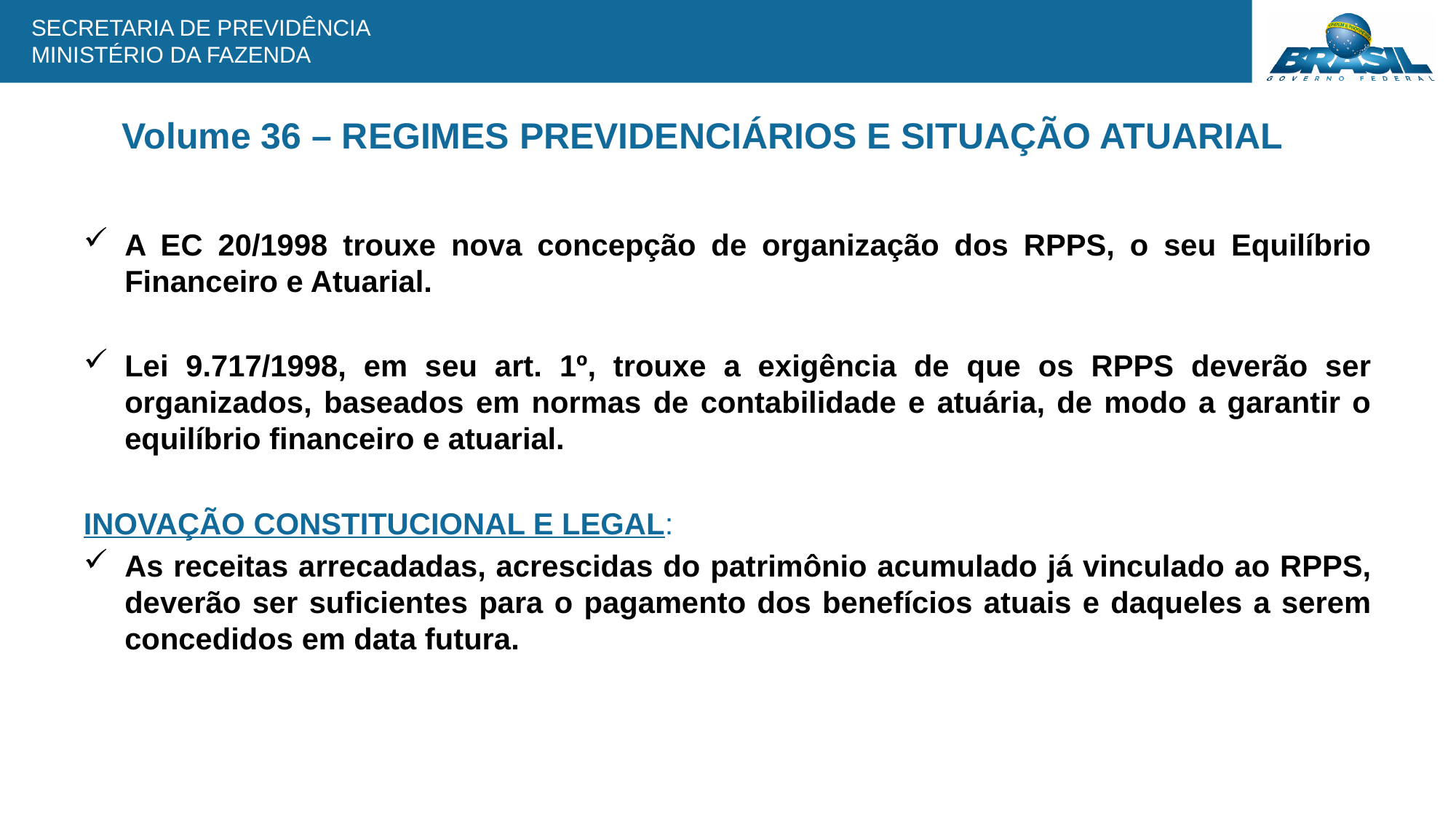

# Volume 36 – REGIMES PREVIDENCIÁRIOS E SITUAÇÃO ATUARIAL

A EC 20/1998 trouxe nova concepção de organização dos RPPS, o seu Equilíbrio Financeiro e Atuarial.

Lei 9.717/1998, em seu art. 1º, trouxe a exigência de que os RPPS deverão ser organizados, baseados em normas de contabilidade e atuária, de modo a garantir o equilíbrio financeiro e atuarial.

INOVAÇÃO CONSTITUCIONAL E LEGAL:
As receitas arrecadadas, acrescidas do patrimônio acumulado já vinculado ao RPPS, deverão ser suficientes para o pagamento dos benefícios atuais e daqueles a serem concedidos em data futura.